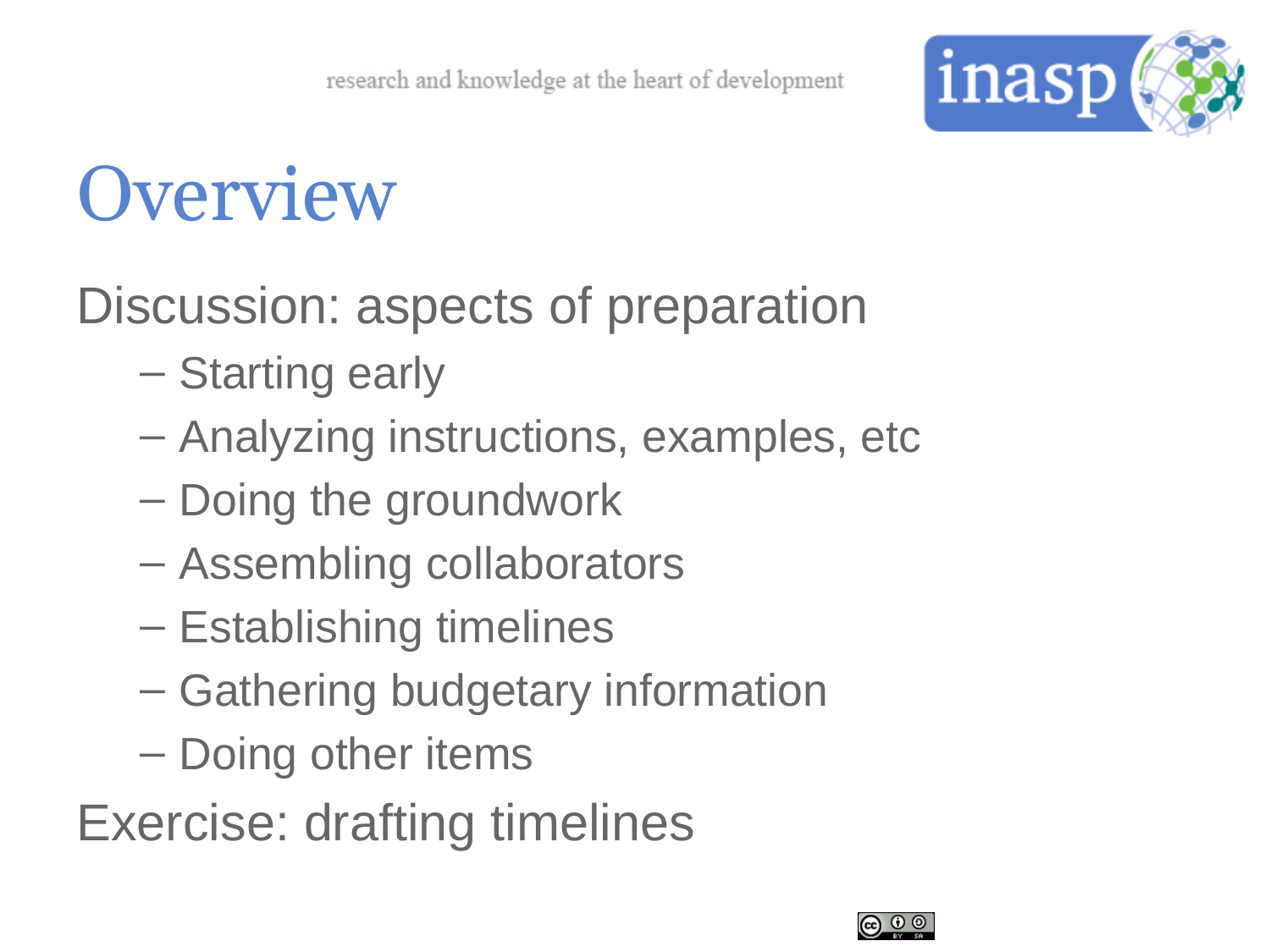

# Overview
Discussion: aspects of preparation
Starting early
Analyzing instructions, examples, etc
Doing the groundwork
Assembling collaborators
Establishing timelines
Gathering budgetary information
Doing other items
Exercise: drafting timelines